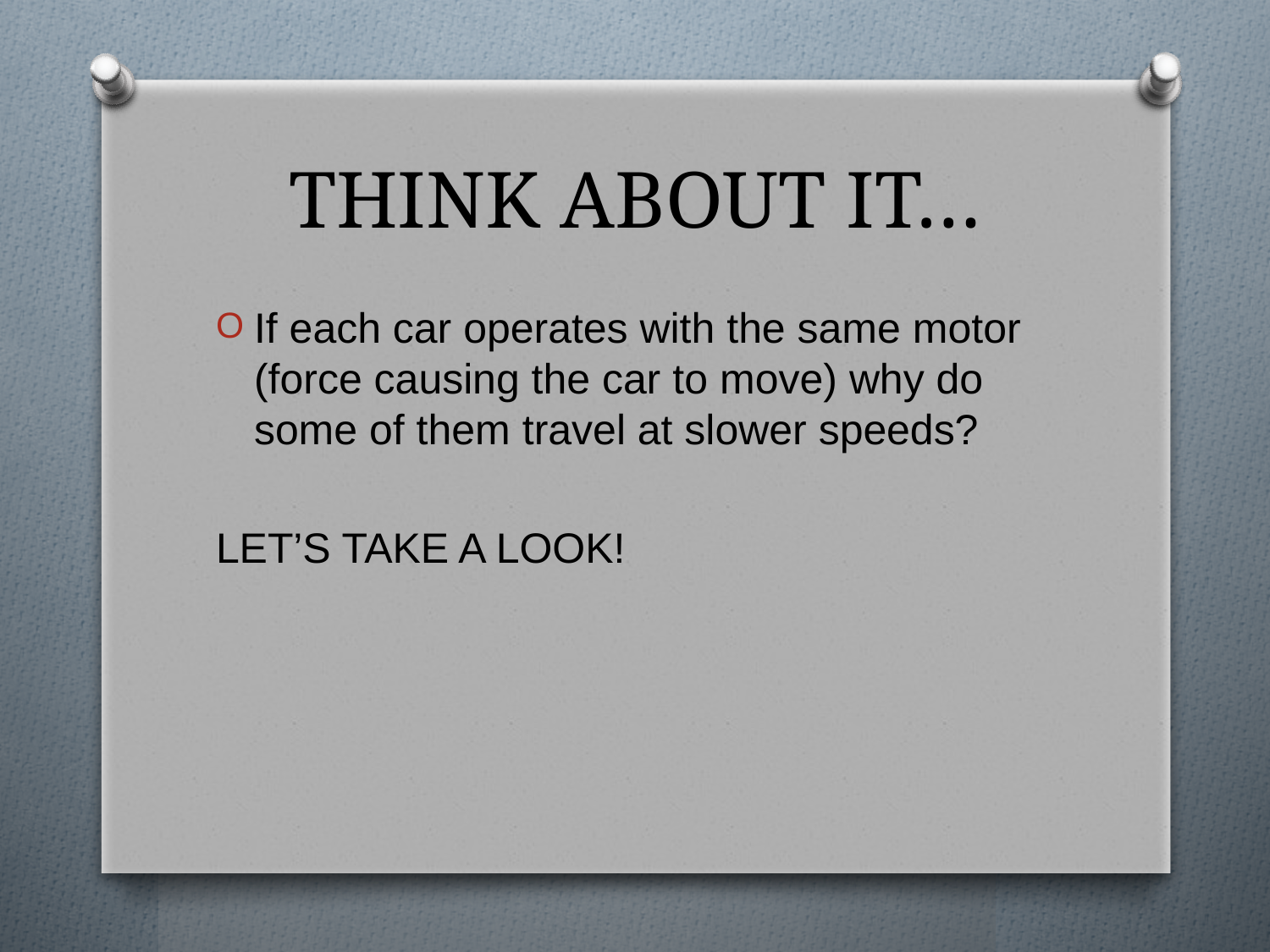

# THINK ABOUT IT…
If each car operates with the same motor (force causing the car to move) why do some of them travel at slower speeds?

LET’S TAKE A LOOK!